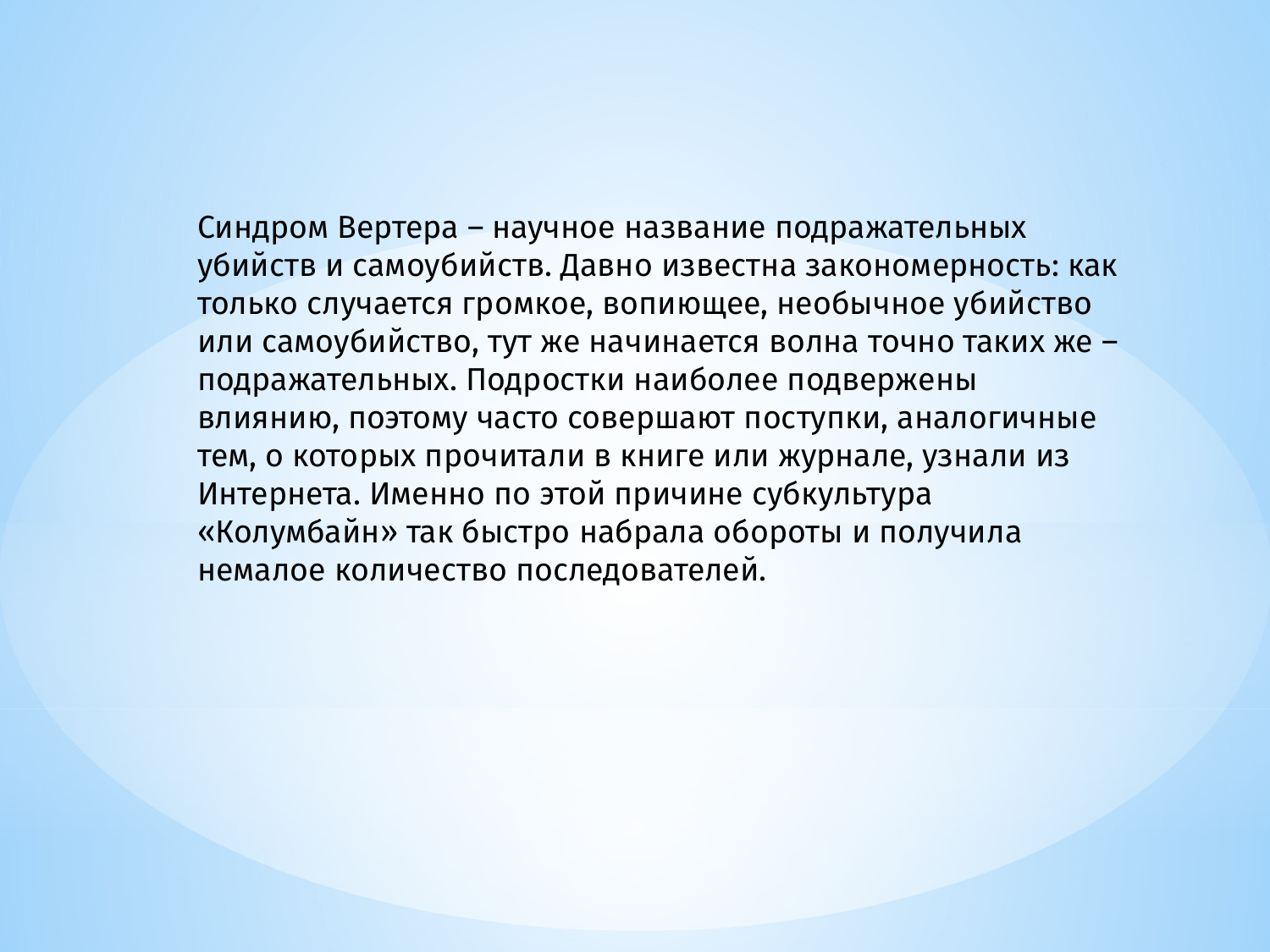

Синдром Вертера – научное название подражательных убийств и самоубийств. Давно известна закономерность: как только случается громкое, вопиющее, необычное убийство или самоубийство, тут же начинается волна точно таких же – подражательных. Подростки наиболее подвержены влиянию, поэтому часто совершают поступки, аналогичные тем, о которых прочитали в книге или журнале, узнали из Интернета. Именно по этой причине субкультура «Колумбайн» так быстро набрала обороты и получила немалое количество последователей.